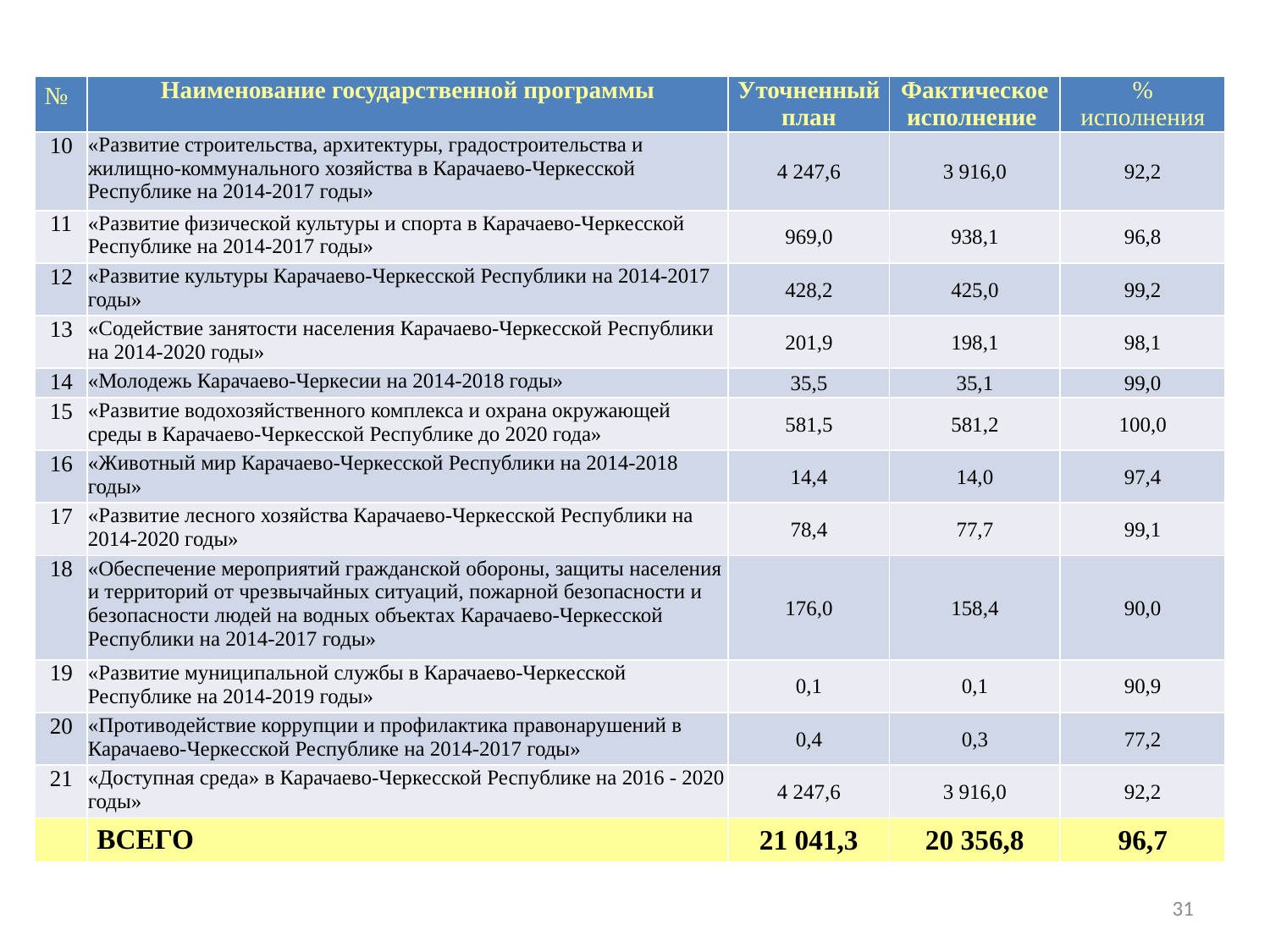

| № | Наименование государственной программы | Уточненный план | Фактическое исполнение | % исполнения |
| --- | --- | --- | --- | --- |
| 10 | «Развитие строительства, архитектуры, градостроительства и жилищно-коммунального хозяйства в Карачаево-Черкесской Республике на 2014-2017 годы» | 4 247,6 | 3 916,0 | 92,2 |
| 11 | «Развитие физической культуры и спорта в Карачаево-Черкесской Республике на 2014-2017 годы» | 969,0 | 938,1 | 96,8 |
| 12 | «Развитие культуры Карачаево-Черкесской Республики на 2014-2017 годы» | 428,2 | 425,0 | 99,2 |
| 13 | «Содействие занятости населения Карачаево-Черкесской Республики на 2014-2020 годы» | 201,9 | 198,1 | 98,1 |
| 14 | «Молодежь Карачаево-Черкесии на 2014-2018 годы» | 35,5 | 35,1 | 99,0 |
| 15 | «Развитие водохозяйственного комплекса и охрана окружающей среды в Карачаево-Черкесской Республике до 2020 года» | 581,5 | 581,2 | 100,0 |
| 16 | «Животный мир Карачаево-Черкесской Республики на 2014-2018 годы» | 14,4 | 14,0 | 97,4 |
| 17 | «Развитие лесного хозяйства Карачаево-Черкесской Республики на 2014-2020 годы» | 78,4 | 77,7 | 99,1 |
| 18 | «Обеспечение мероприятий гражданской обороны, защиты населения и территорий от чрезвычайных ситуаций, пожарной безопасности и безопасности людей на водных объектах Карачаево-Черкесской Республики на 2014-2017 годы» | 176,0 | 158,4 | 90,0 |
| 19 | «Развитие муниципальной службы в Карачаево-Черкесской Республике на 2014-2019 годы» | 0,1 | 0,1 | 90,9 |
| 20 | «Противодействие коррупции и профилактика правонарушений в Карачаево-Черкесской Республике на 2014-2017 годы» | 0,4 | 0,3 | 77,2 |
| 21 | «Доступная среда» в Карачаево-Черкесской Республике на 2016 - 2020 годы» | 4 247,6 | 3 916,0 | 92,2 |
|  | ВСЕГО | 21 041,3 | 20 356,8 | 96,7 |
31